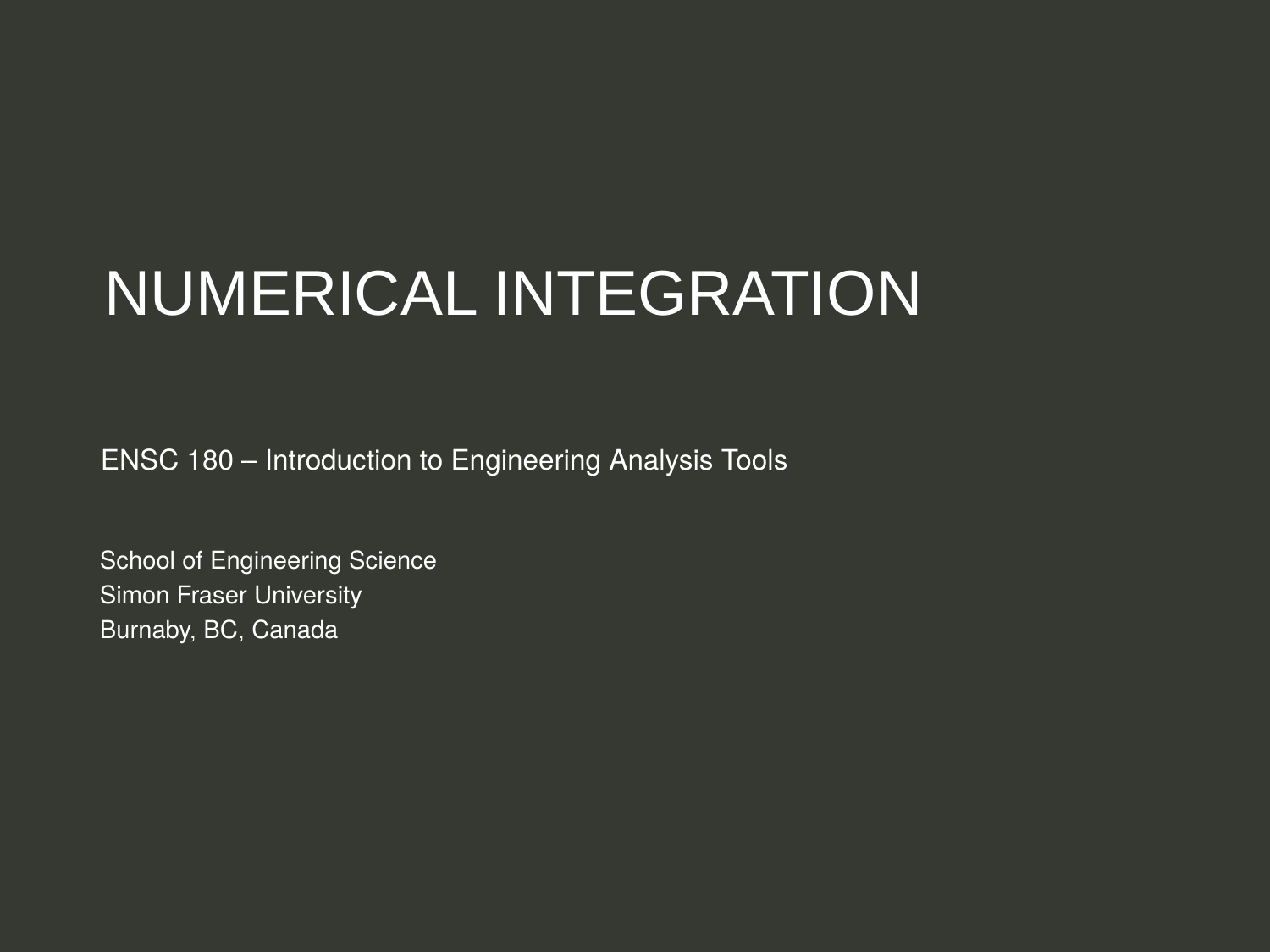

# NUMERICAL INTEGRATION
ENSC 180 – Introduction to Engineering Analysis Tools